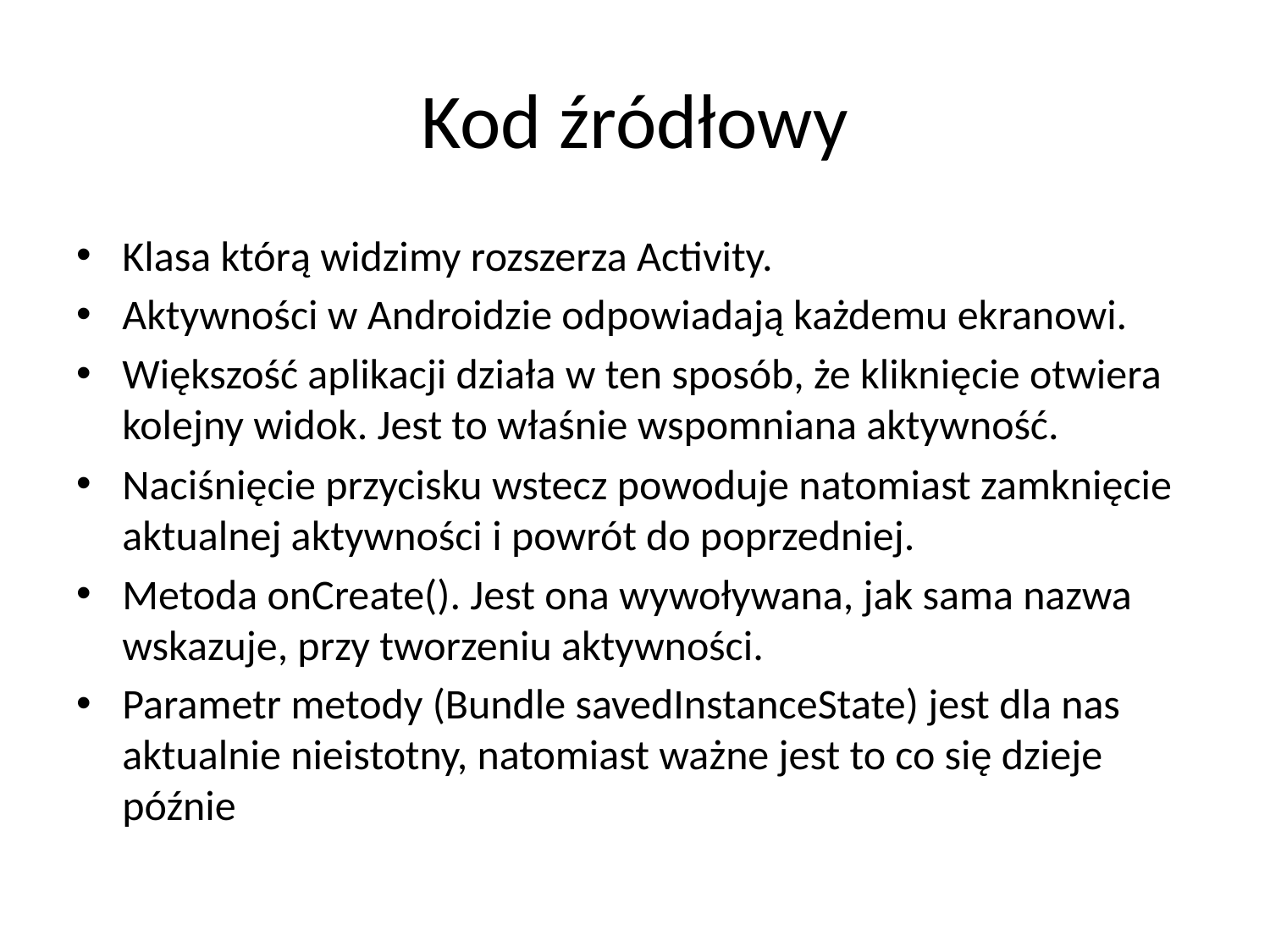

# Kod źródłowy
Klasa którą widzimy rozszerza Activity.
Aktywności w Androidzie odpowiadają każdemu ekranowi.
Większość aplikacji działa w ten sposób, że kliknięcie otwiera kolejny widok. Jest to właśnie wspomniana aktywność.
Naciśnięcie przycisku wstecz powoduje natomiast zamknięcie aktualnej aktywności i powrót do poprzedniej.
Metoda onCreate(). Jest ona wywoływana, jak sama nazwa wskazuje, przy tworzeniu aktywności.
Parametr metody (Bundle savedInstanceState) jest dla nas aktualnie nieistotny, natomiast ważne jest to co się dzieje późnie